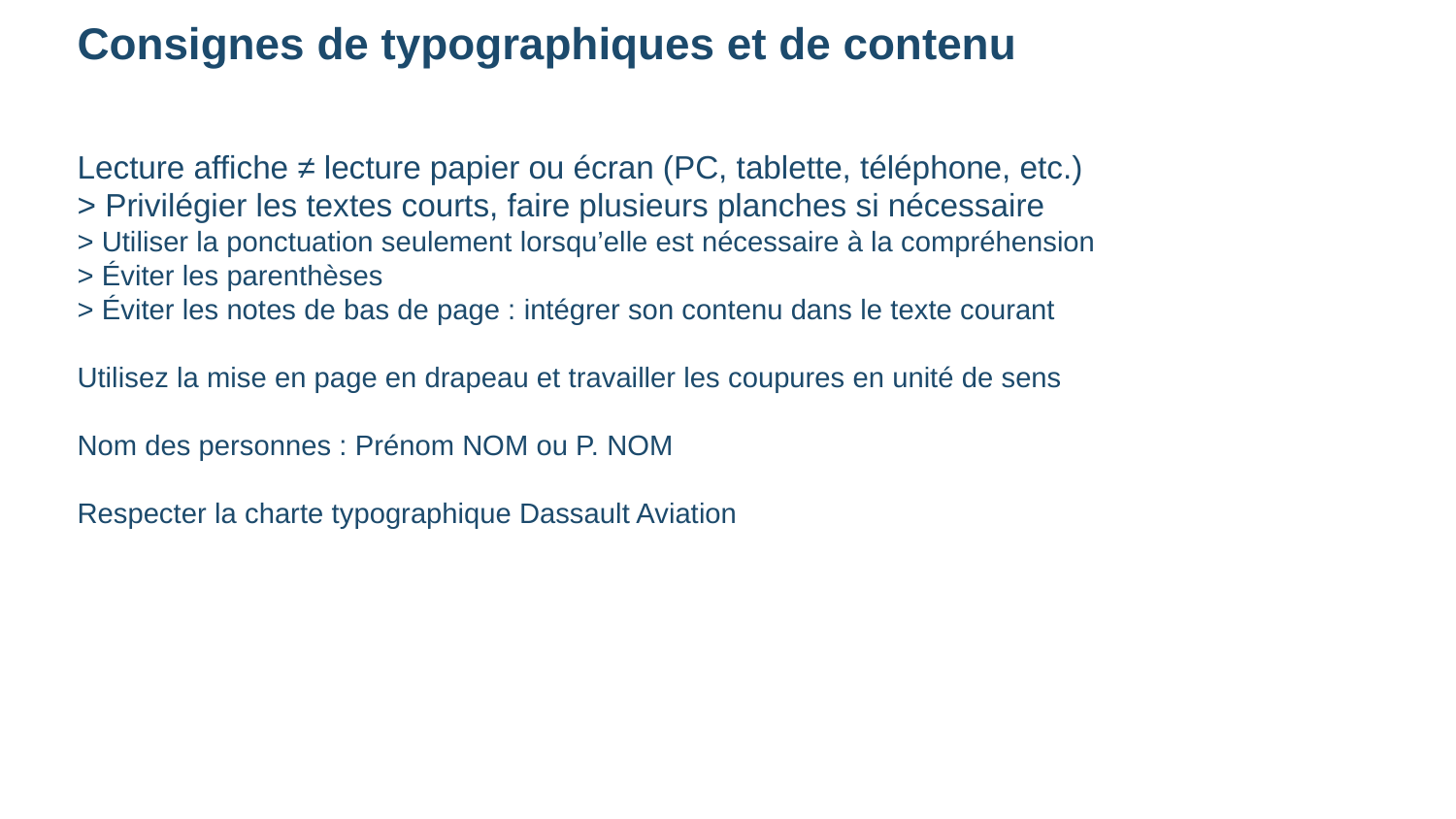

Consignes de typographiques et de contenu

Lecture affiche ≠ lecture papier ou écran (PC, tablette, téléphone, etc.)
> Privilégier les textes courts, faire plusieurs planches si nécessaire
> Utiliser la ponctuation seulement lorsqu’elle est nécessaire à la compréhension
> Éviter les parenthèses
> Éviter les notes de bas de page : intégrer son contenu dans le texte courant

Utilisez la mise en page en drapeau et travailler les coupures en unité de sens

Nom des personnes : Prénom NOM ou P. NOM

Respecter la charte typographique Dassault Aviation